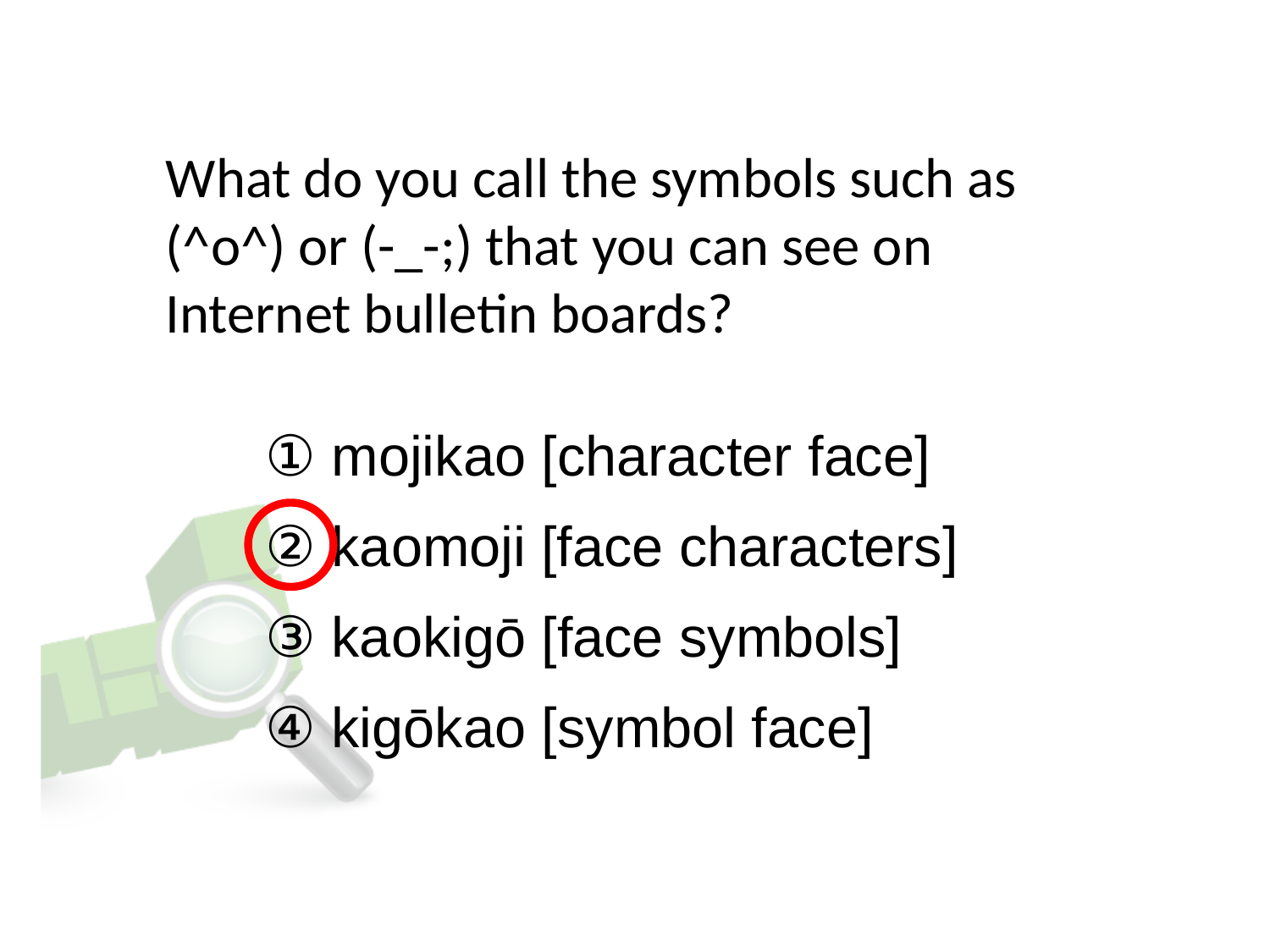

# What do you call the symbols such as (^o^) or (-_-;) that you can see on Internet bulletin boards?
① mojikao [character face]
② kaomoji [face characters]
③ kaokigō [face symbols]
④ kigōkao [symbol face]